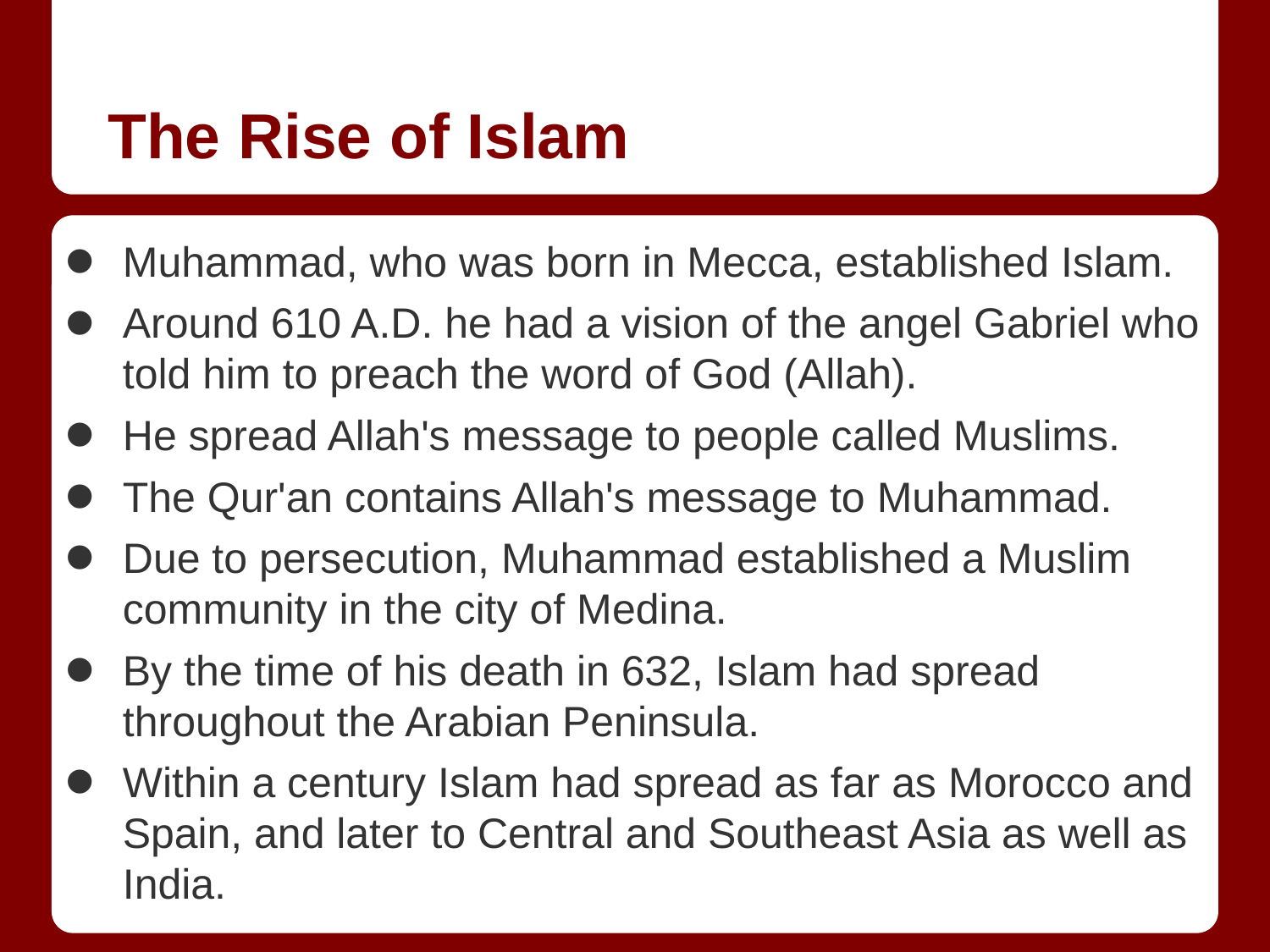

# The Rise of Islam
Muhammad, who was born in Mecca, established Islam.
Around 610 A.D. he had a vision of the angel Gabriel who told him to preach the word of God (Allah).
He spread Allah's message to people called Muslims.
The Qur'an contains Allah's message to Muhammad.
Due to persecution, Muhammad established a Muslim community in the city of Medina.
By the time of his death in 632, Islam had spread throughout the Arabian Peninsula.
Within a century Islam had spread as far as Morocco and Spain, and later to Central and Southeast Asia as well as India.